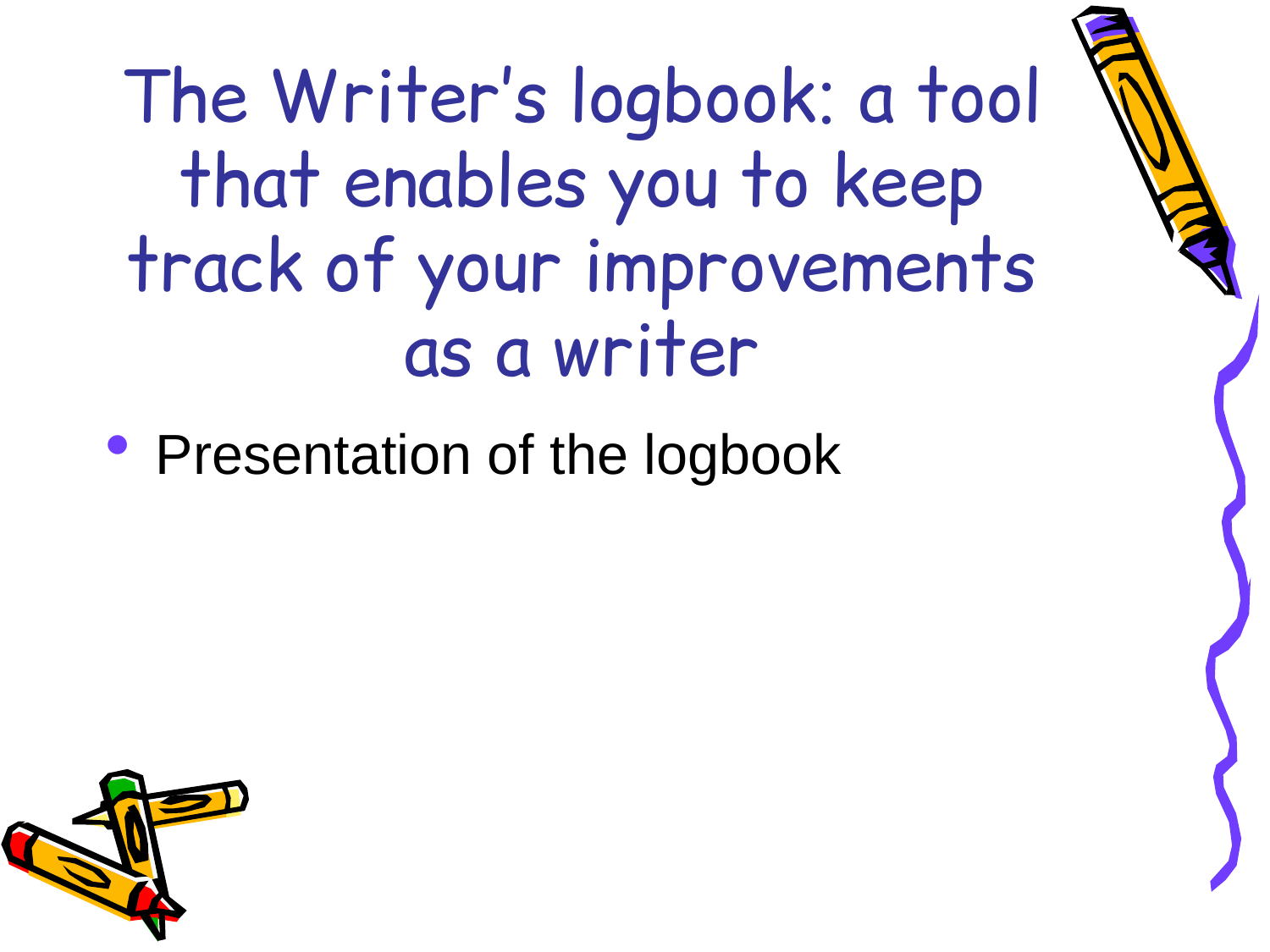

# The Writer’s logbook: a tool that enables you to keep track of your improvements as a writer

Presentation of the logbook